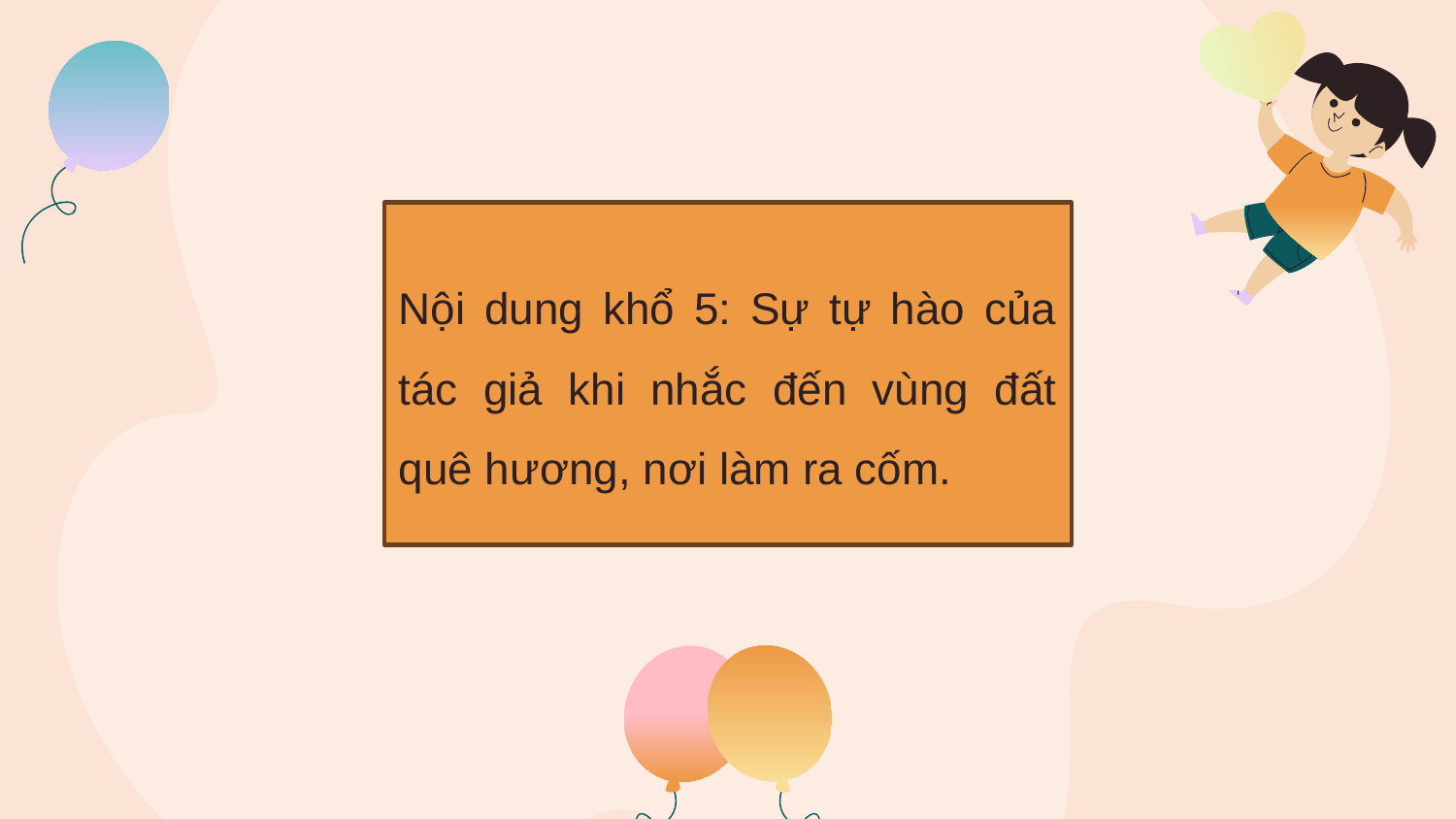

Nội dung khổ 5: Sự tự hào của tác giả khi nhắc đến vùng đất quê hương, nơi làm ra cốm.